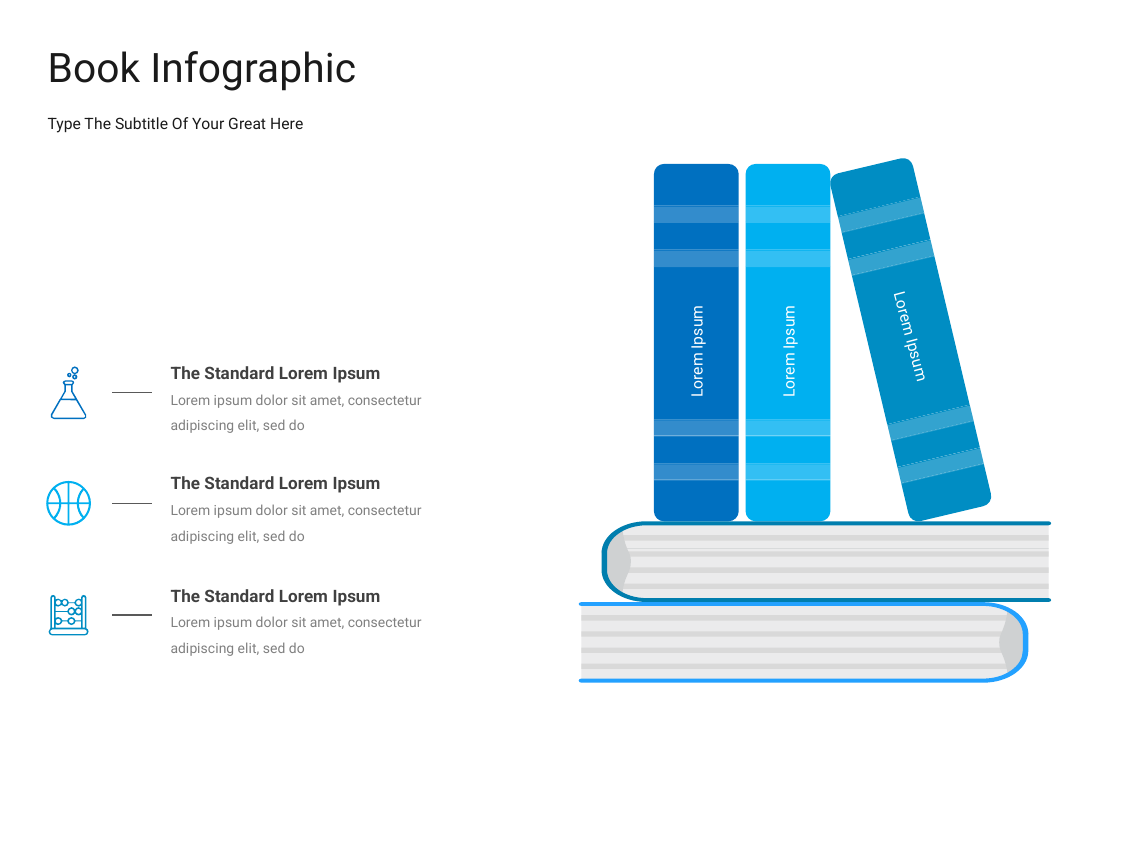

# Book Infographic
Type The Subtitle Of Your Great Here

Lorem Ipsum
Lorem Ipsum
Lorem Ipsum
The Standard Lorem Ipsum
Lorem ipsum dolor sit amet, consectetur adipiscing elit, sed do

The Standard Lorem Ipsum
Lorem ipsum dolor sit amet, consectetur adipiscing elit, sed do

The Standard Lorem Ipsum
Lorem ipsum dolor sit amet, consectetur adipiscing elit, sed do